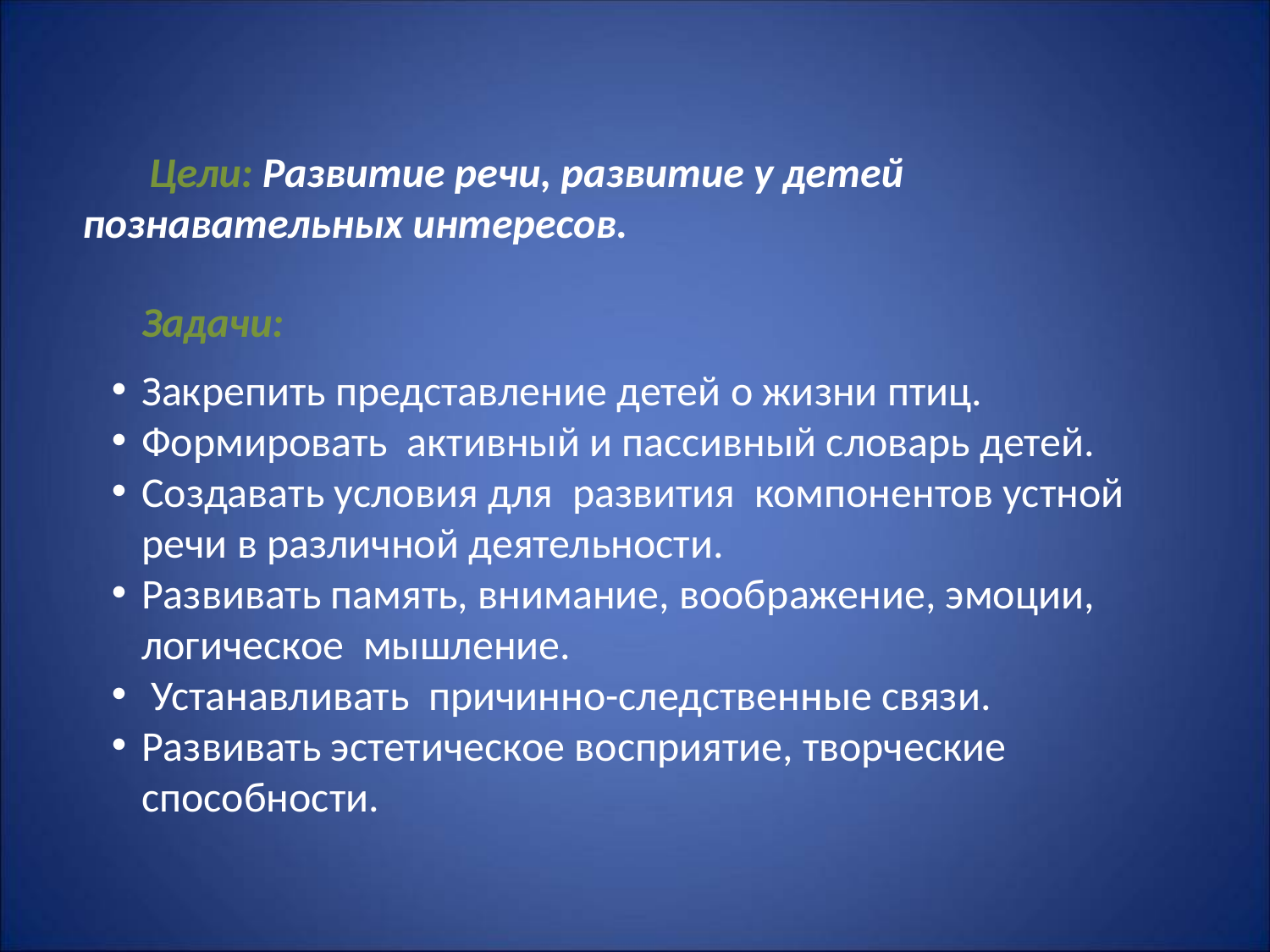

Цели: Развитие речи, развитие у детей познавательных интересов.

Задачи:

Закрепить представление детей о жизни птиц.
Формировать  активный и пассивный словарь детей.
Создавать условия для  развития  компонентов устной речи в различной деятельности.
Развивать память, внимание, воображение, эмоции, логическое  мышление.
 Устанавливать  причинно-следственные связи.
Развивать эстетическое восприятие, творческие способности.